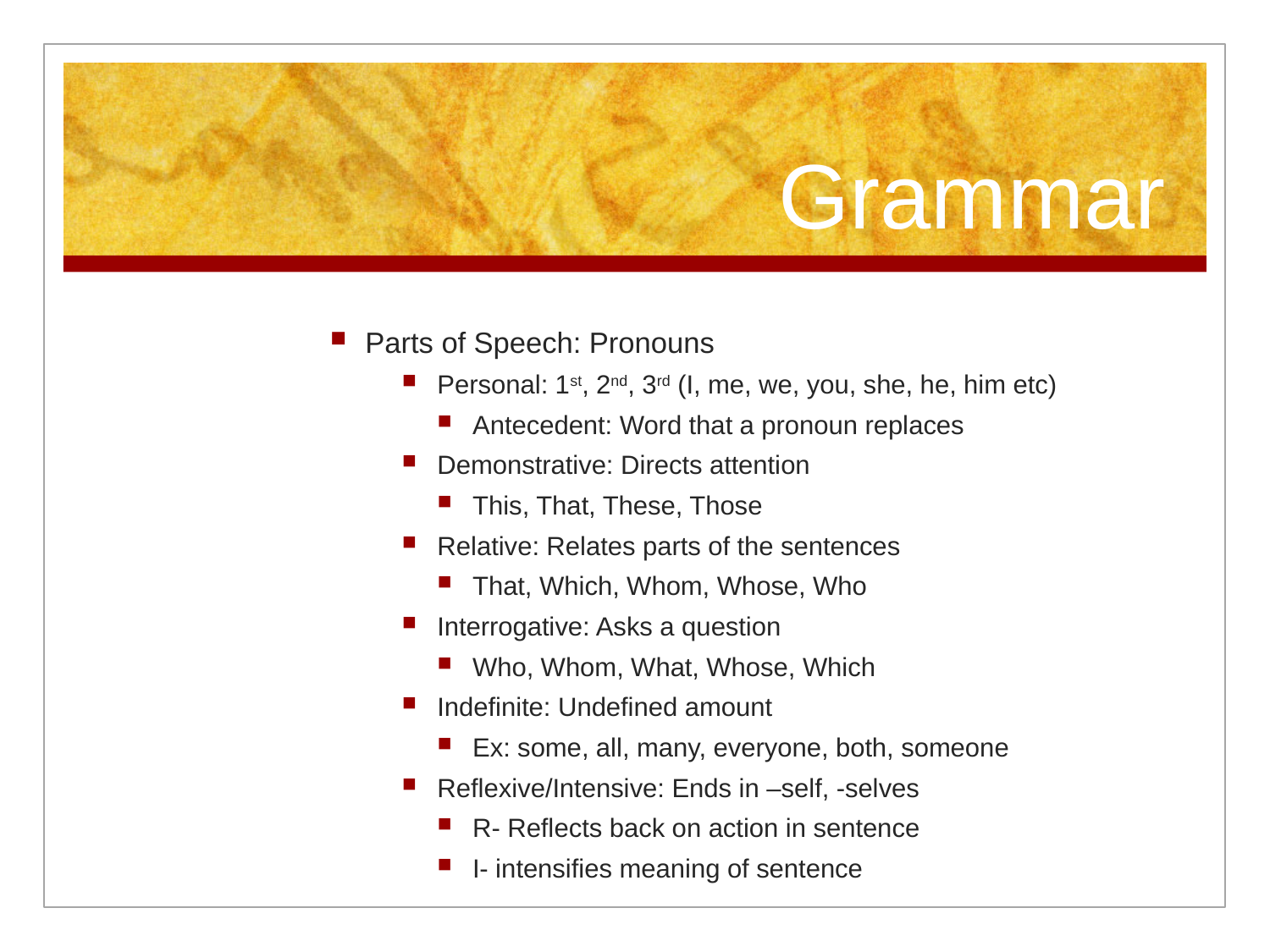

# Grammar
Parts of Speech: Pronouns
Personal: 1st, 2nd, 3rd (I, me, we, you, she, he, him etc)
Antecedent: Word that a pronoun replaces
Demonstrative: Directs attention
This, That, These, Those
Relative: Relates parts of the sentences
That, Which, Whom, Whose, Who
Interrogative: Asks a question
Who, Whom, What, Whose, Which
Indefinite: Undefined amount
Ex: some, all, many, everyone, both, someone
Reflexive/Intensive: Ends in –self, -selves
R- Reflects back on action in sentence
I- intensifies meaning of sentence